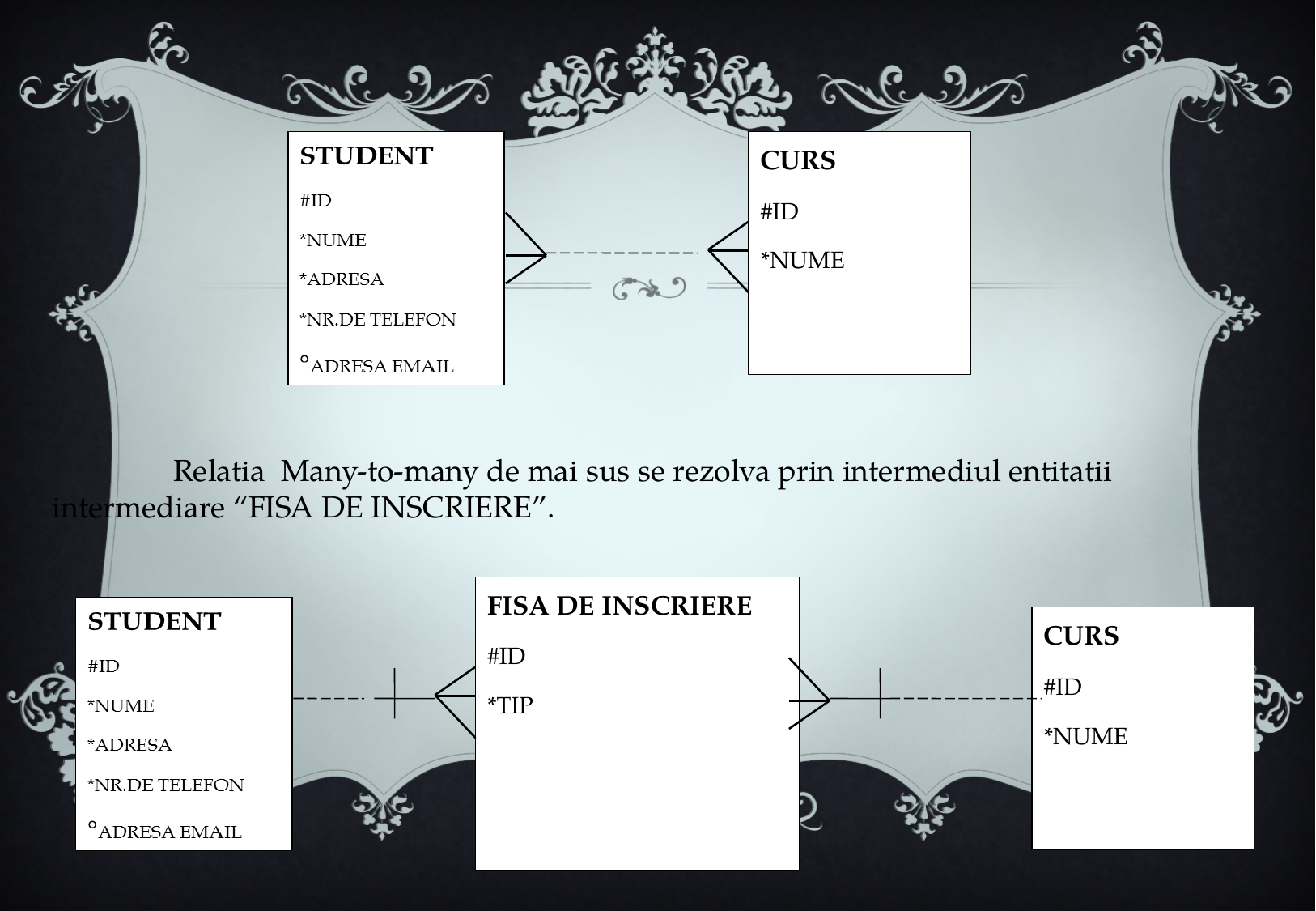

CURS
#ID
*NUME

	Relatia  Many-to-many de mai sus se rezolva prin intermediul entitatii intermediare “FISA DE INSCRIERE”.
FISA DE INSCRIERE
#ID
*TIP

CURS
#ID
*NUME